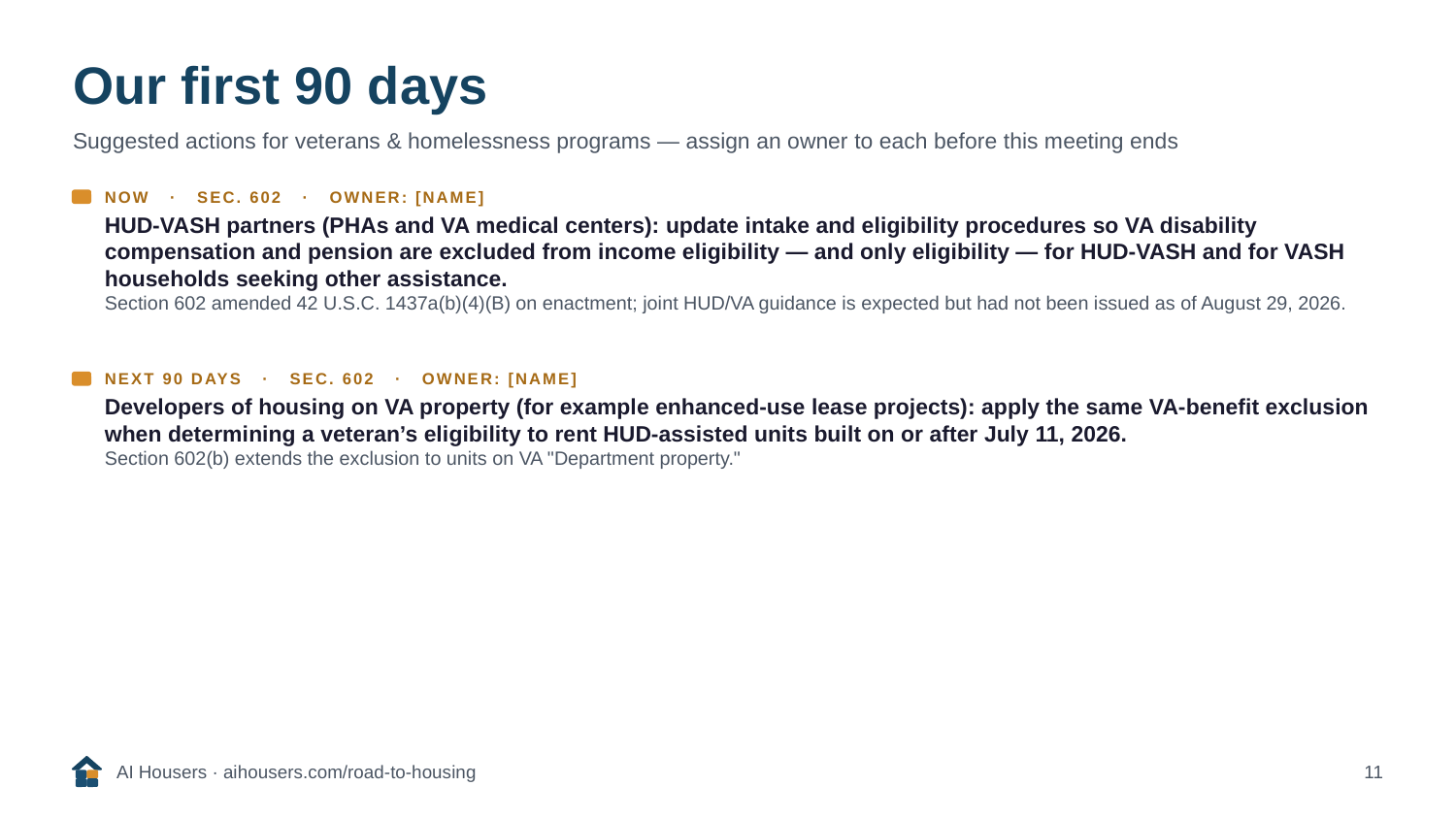

Our first 90 days
Suggested actions for veterans & homelessness programs — assign an owner to each before this meeting ends
NOW   ·   SEC. 602   ·   OWNER: [NAME]

HUD-VASH partners (PHAs and VA medical centers): update intake and eligibility procedures so VA disability compensation and pension are excluded from income eligibility — and only eligibility — for HUD-VASH and for VASH households seeking other assistance.
Section 602 amended 42 U.S.C. 1437a(b)(4)(B) on enactment; joint HUD/VA guidance is expected but had not been issued as of August 29, 2026.
NEXT 90 DAYS   ·   SEC. 602   ·   OWNER: [NAME]

Developers of housing on VA property (for example enhanced-use lease projects): apply the same VA-benefit exclusion when determining a veteran’s eligibility to rent HUD-assisted units built on or after July 11, 2026.
Section 602(b) extends the exclusion to units on VA "Department property."
AI Housers · aihousers.com/road-to-housing
11